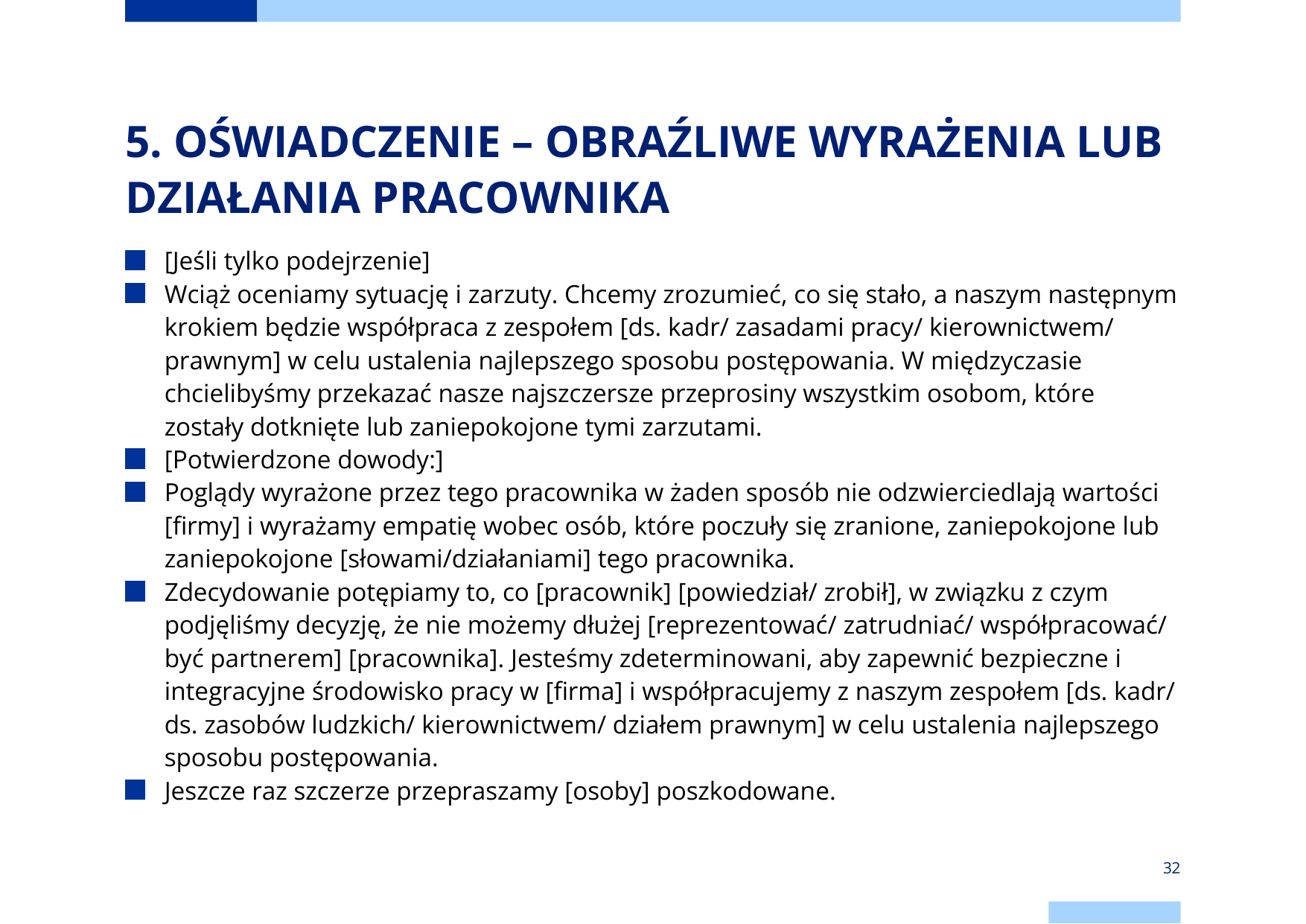

# 5. OŚWIADCZENIE – OBRAŹLIWE WYRAŻENIA LUB DZIAŁANIA PRACOWNIKA
[Jeśli tylko podejrzenie]⠀⠀⠀⠀
Wciąż oceniamy sytuację i zarzuty. Chcemy zrozumieć, co się stało, a naszym następnym krokiem będzie współpraca z zespołem [ds. kadr/ zasadami pracy/ kierownictwem/ prawnym] w celu ustalenia najlepszego sposobu postępowania. W międzyczasie chcielibyśmy przekazać nasze najszczersze przeprosiny wszystkim osobom, które zostały dotknięte lub zaniepokojone tymi zarzutami.⠀⠀⠀⠀⠀⠀⠀⠀⠀
[Potwierdzone dowody:]
Poglądy wyrażone przez tego pracownika w żaden sposób nie odzwierciedlają wartości [firmy] i wyrażamy empatię wobec osób, które poczuły się zranione, zaniepokojone lub zaniepokojone [słowami/działaniami] tego pracownika.
Zdecydowanie potępiamy to, co [pracownik] [powiedział/ zrobił], w związku z czym podjęliśmy decyzję, że nie możemy dłużej [reprezentować/ zatrudniać/ współpracować/ być partnerem] [pracownika]. Jesteśmy zdeterminowani, aby zapewnić bezpieczne i integracyjne środowisko pracy w [firma] i współpracujemy z naszym zespołem [ds. kadr/ ds. zasobów ludzkich/ kierownictwem/ działem prawnym] w celu ustalenia najlepszego sposobu postępowania.
Jeszcze raz szczerze przepraszamy [osoby] poszkodowane.

32